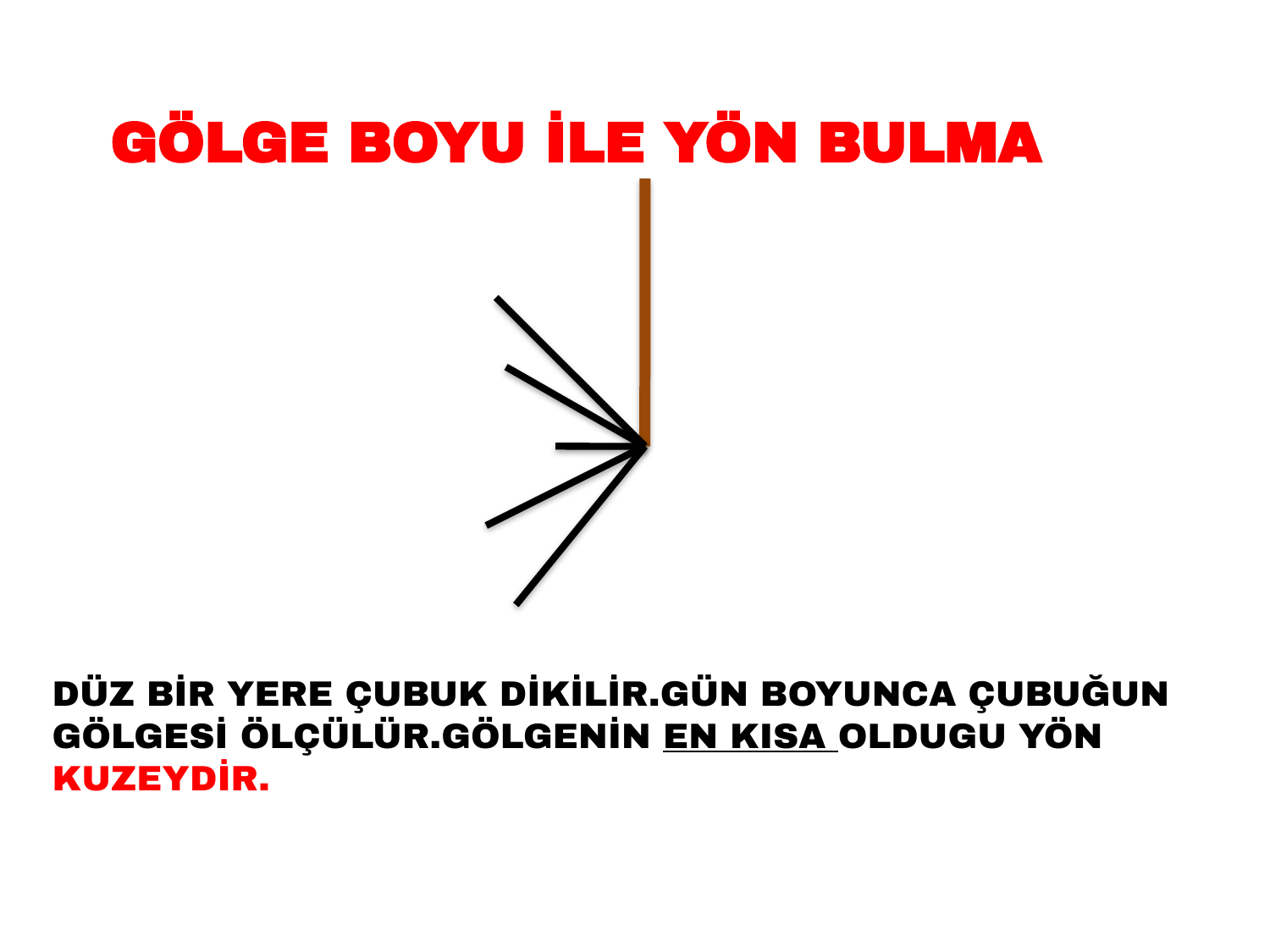

GÖLGE BOYU İLE YÖN BULMA
DÜZ BİR YERE ÇUBUK DİKİLİR.GÜN BOYUNCA ÇUBUĞUN GÖLGESİ ÖLÇÜLÜR.GÖLGENİN EN KISA OLDUGU YÖN KUZEYDİR.